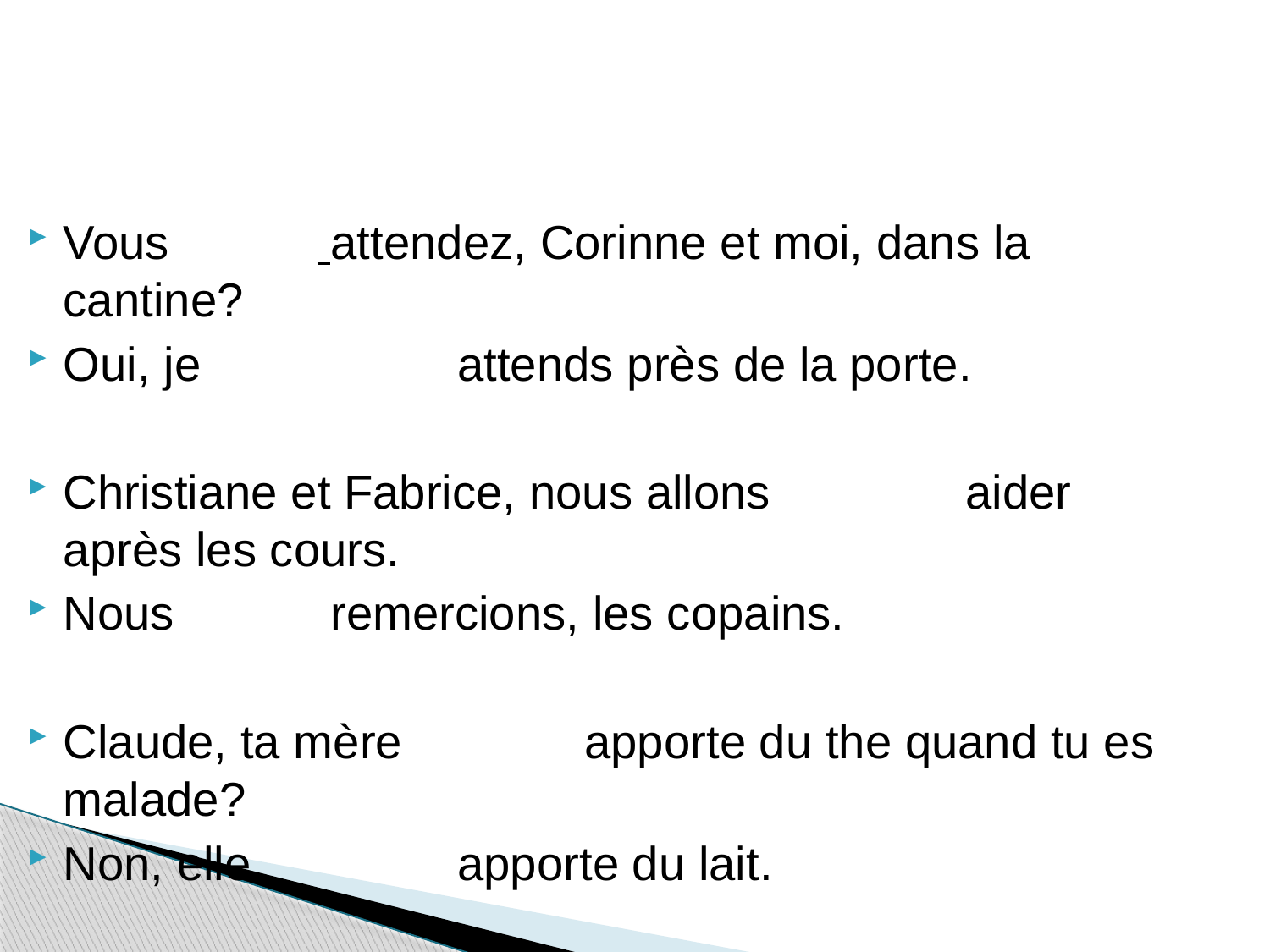

#
Vous 		 attendez, Corinne et moi, dans la cantine?
Oui, je 		 attends près de la porte.

Christiane et Fabrice, nous allons 		 aider après les cours.
Nous 		 remercions, les copains.

Claude, ta mère 		 apporte du the quand tu es malade?
Non, elle 		 apporte du lait.